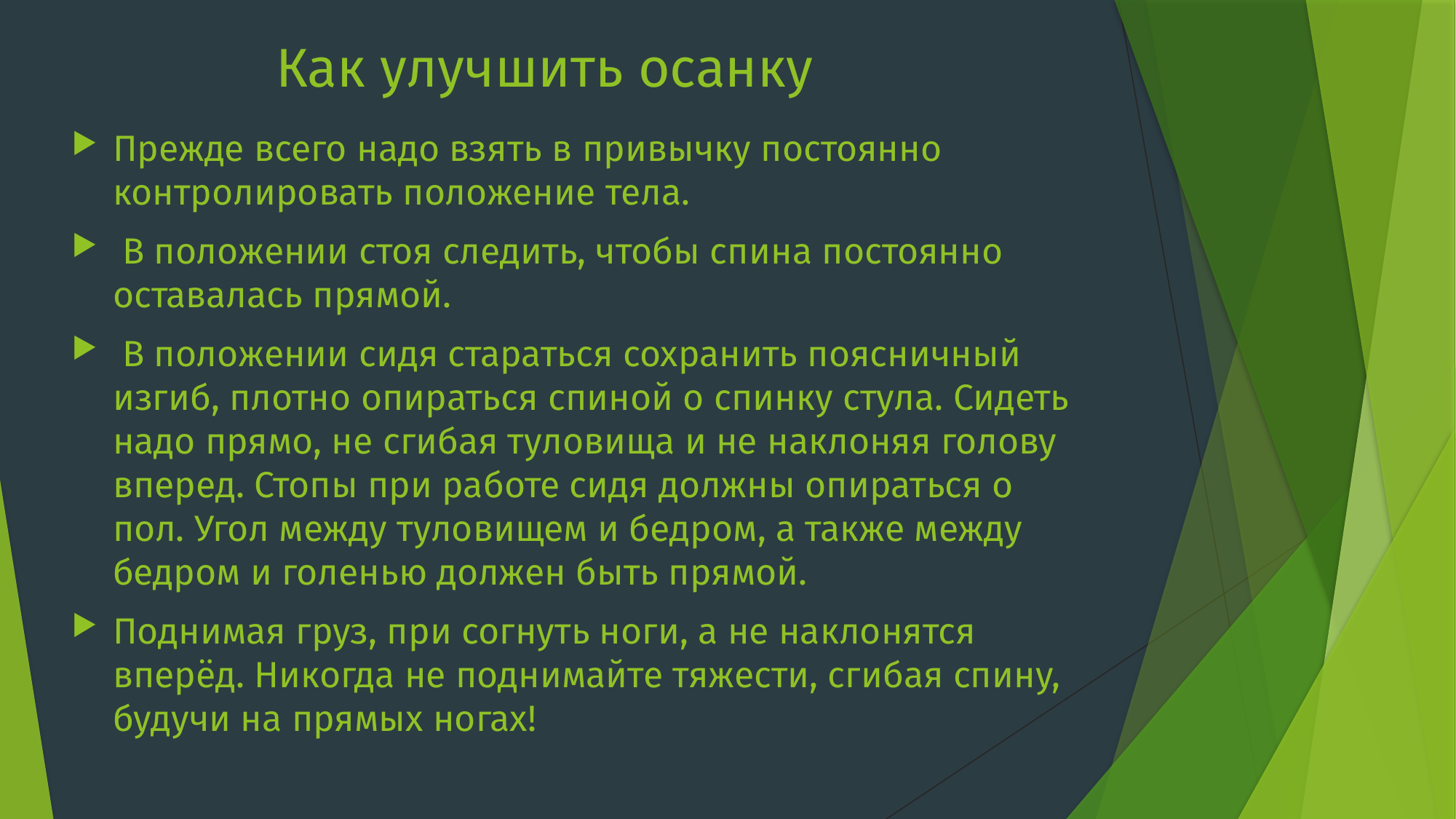

# Как улучшить осанку
Прежде всего надо взять в привычку постоянно контролировать положение тела.
 В положении стоя следить, чтобы спина постоянно оставалась прямой.
 В положении сидя стараться сохранить поясничный изгиб, плотно опираться спиной о спинку стула. Сидеть надо прямо, не сгибая туловища и не наклоняя голову вперед. Стопы при работе сидя должны опираться о пол. Угол между туловищем и бедром, а также между бедром и голенью должен быть прямой.
Поднимая груз, при согнуть ноги, а не наклонятся вперёд. Никогда не поднимайте тяжести, сгибая спину, будучи на прямых ногах!